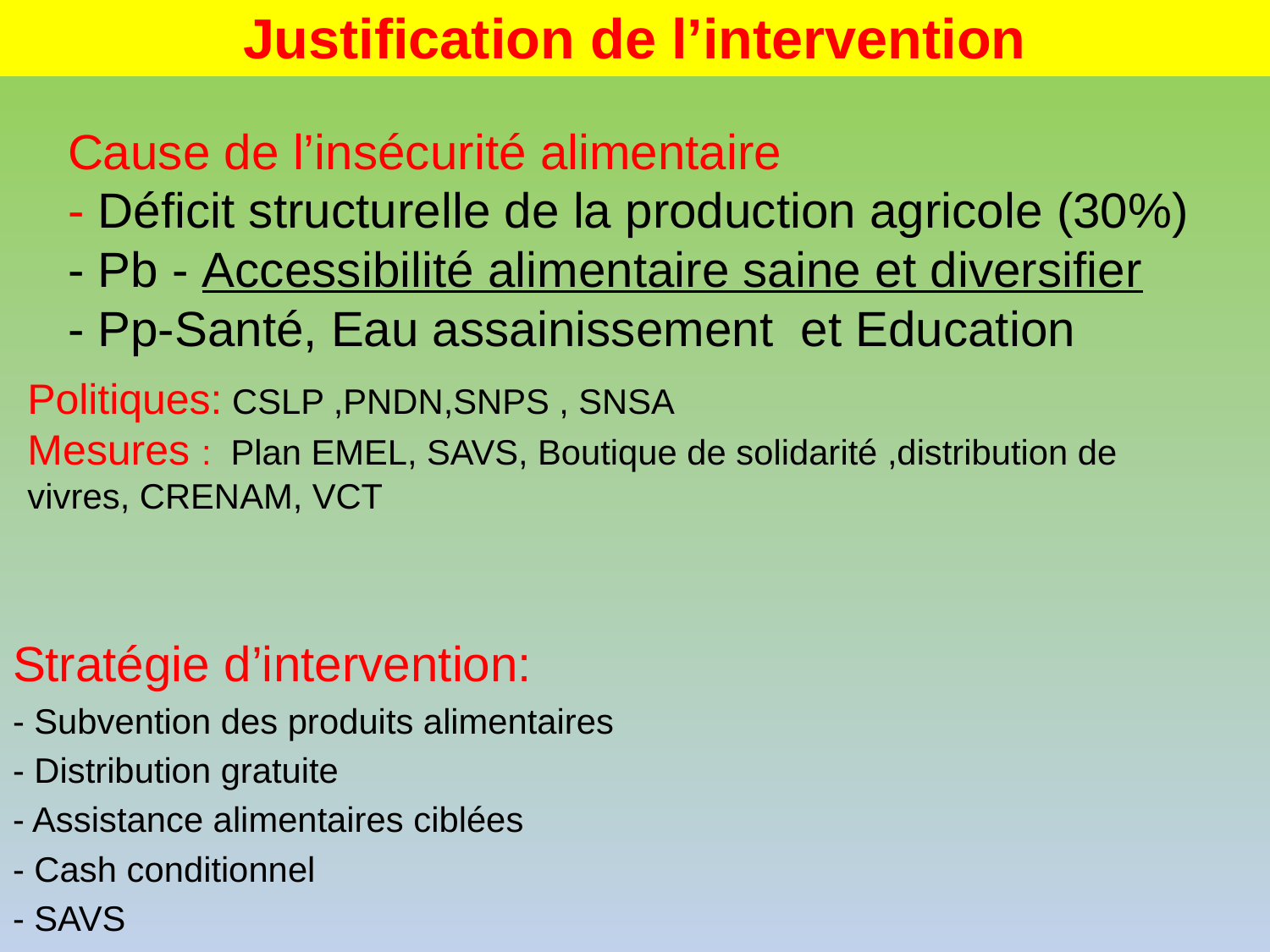

Justification de l’intervention
# Cause de l’insécurité alimentaire - Déficit structurelle de la production agricole (30%) - Pb - Accessibilité alimentaire saine et diversifier - Pp-Santé, Eau assainissement  et Education
Politiques: CSLP ,PNDN,SNPS , SNSA
Mesures :  Plan EMEL, SAVS, Boutique de solidarité ,distribution de vivres, CRENAM, VCT

Stratégie d’intervention:
- Subvention des produits alimentaires
- Distribution gratuite
- Assistance alimentaires ciblées
- Cash conditionnel
- SAVS